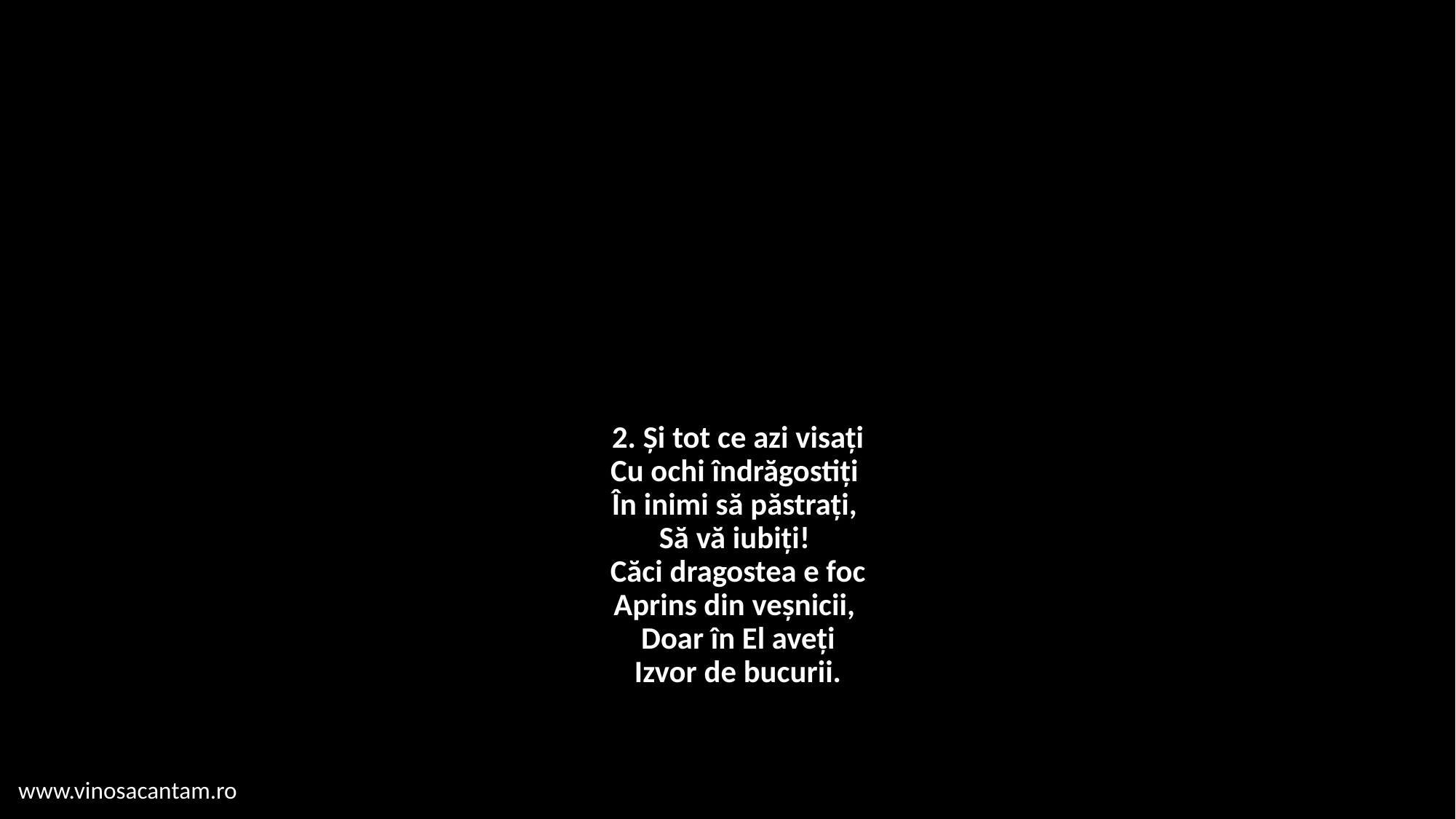

# 2. Și tot ce azi visați Cu ochi îndrăgostiți În inimi să păstrați, Să vă iubiți! Căci dragostea e foc Aprins din veșnicii, Doar în El aveți Izvor de bucurii.
www.vinosacantam.ro